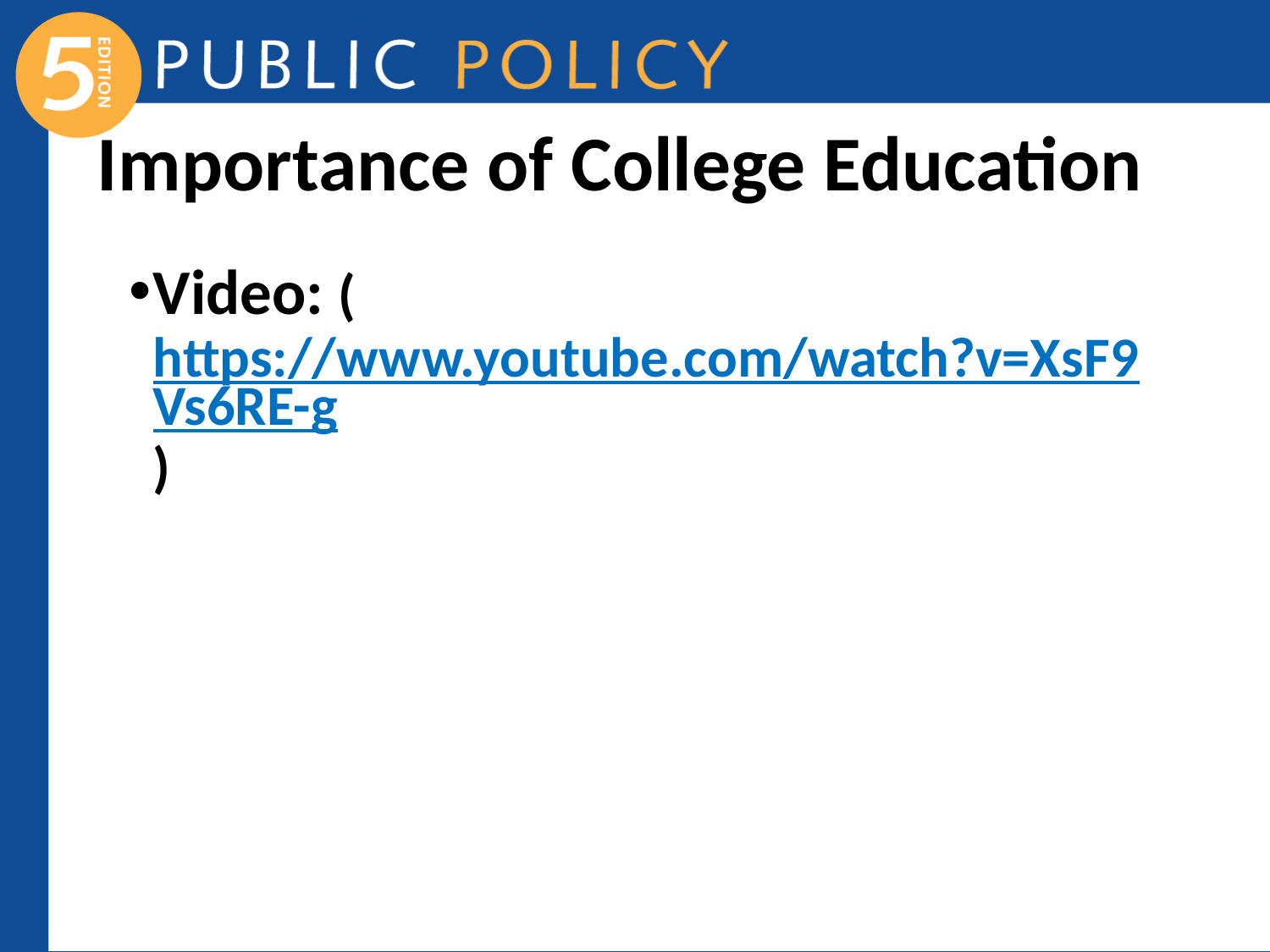

# Importance of College Education
Video: (https://www.youtube.com/watch?v=XsF9Vs6RE-g)